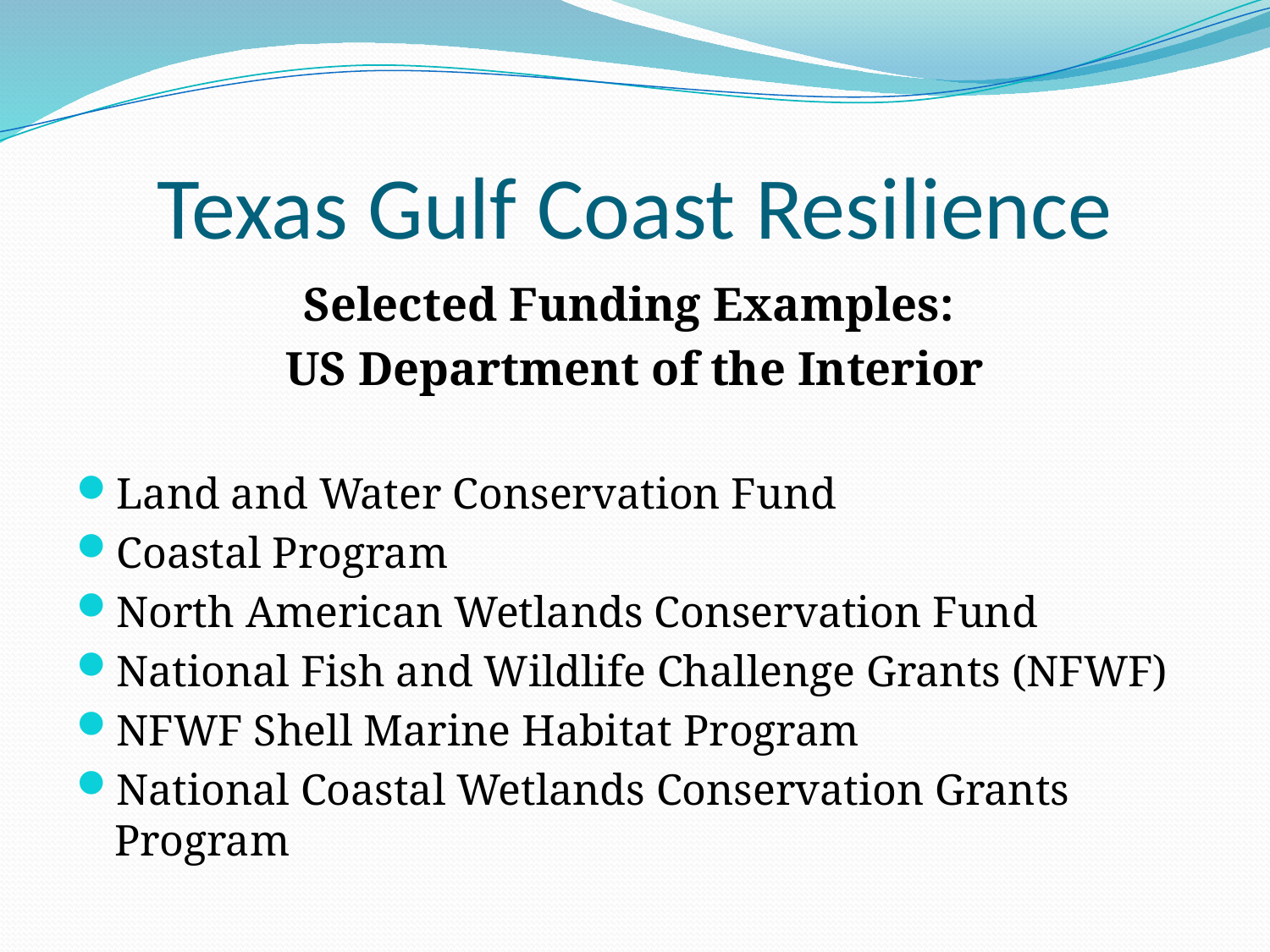

# Texas Gulf Coast Resilience
Selected Funding Examples:
US Department of the Interior

Land and Water Conservation Fund
Coastal Program
North American Wetlands Conservation Fund
National Fish and Wildlife Challenge Grants (NFWF)
NFWF Shell Marine Habitat Program
National Coastal Wetlands Conservation Grants Program